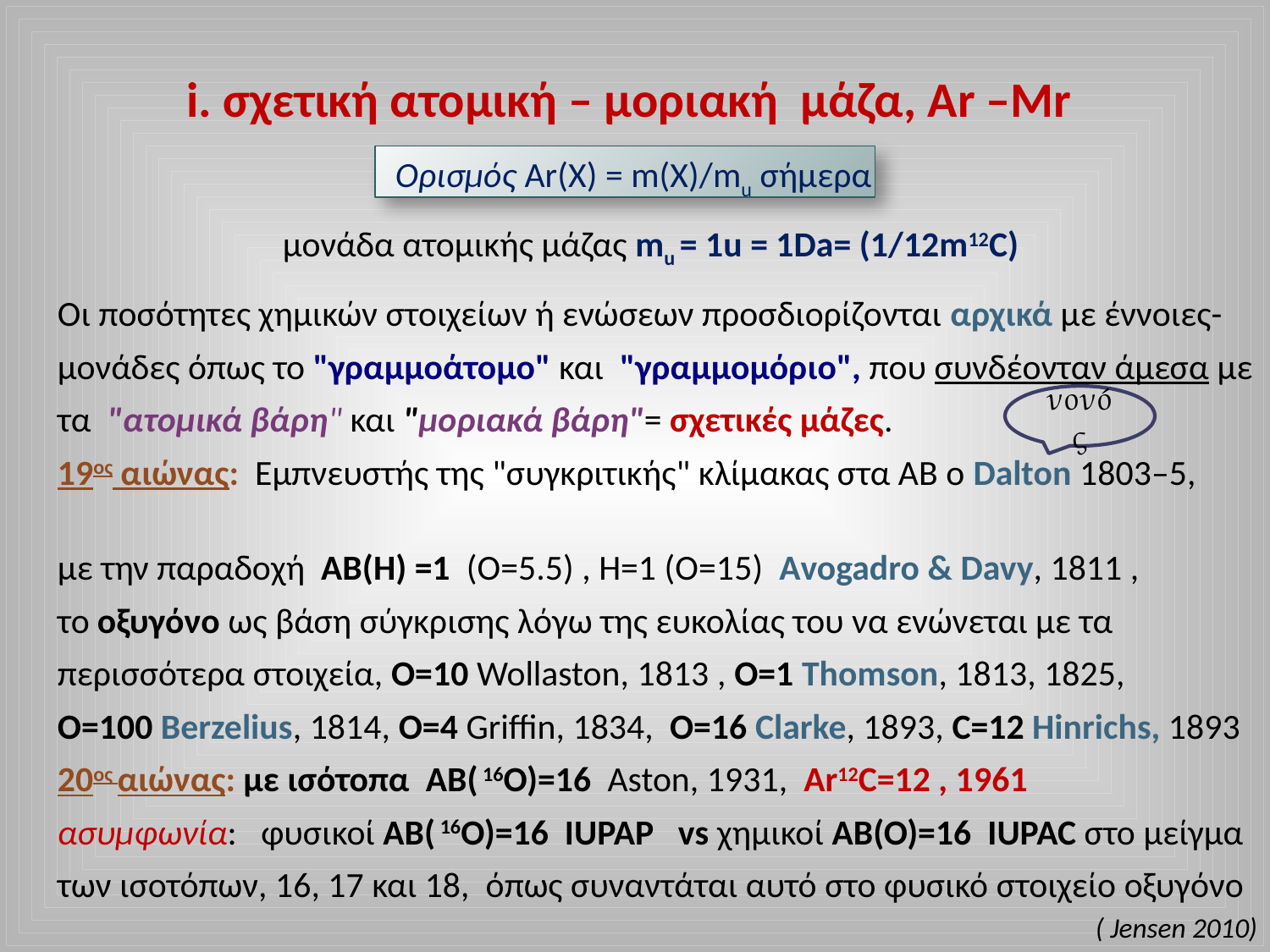

# i. σχετική ατομική – μοριακή  μάζα, Αr –Mr

                                          Ορισμός Ar(X) = m(X)/mu σήμερα
                            μονάδα ατομικής μάζας mu = 1u = 1Da= (1/12m12C)
Οι ποσότητες χημικών στοιχείων ή ενώσεων προσδιορίζονται αρχικά με έννοιες-
μονάδες όπως το "γραμμοάτομο" και  "γραμμομόριο", που συνδέονταν άμεσα με
τα  "ατομικά βάρη" και "μοριακά βάρη"= σχετικές μάζες.
19ος αιώνας:  Εμπνευστής της "συγκριτικής" κλίμακας στα ΑΒ ο Dalton 1803–5,
με την παραδοχή  ΑΒ(Η) =1  (O=5.5) , H=1 (O=15)  Αvogadro & Davy, 1811 ,
το οξυγόνο ως βάση σύγκρισης λόγω της ευκολίας του να ενώνεται με τα
περισσότερα στοιχεία, O=10 Wollaston, 1813 , O=1 Thomson, 1813, 1825,
O=100 Berzelius, 1814, O=4 Griffin, 1834,  O=16 Clarke, 1893, C=12 Hinrichs, 1893
20ος αιώνας: με ισότοπα  AB( 16O)=16  Aston, 1931,  Ar12C=12 , 1961
ασυμφωνία:   φυσικοί AB( 16O)=16  IUPAP   vs χημικοί AB(O)=16  IUPAC στο μείγμα
των ισοτόπων, 16, 17 και 18,  όπως συναντάται αυτό στο φυσικό στοιχείο οξυγόνο
( Jensen 2010)

νονός